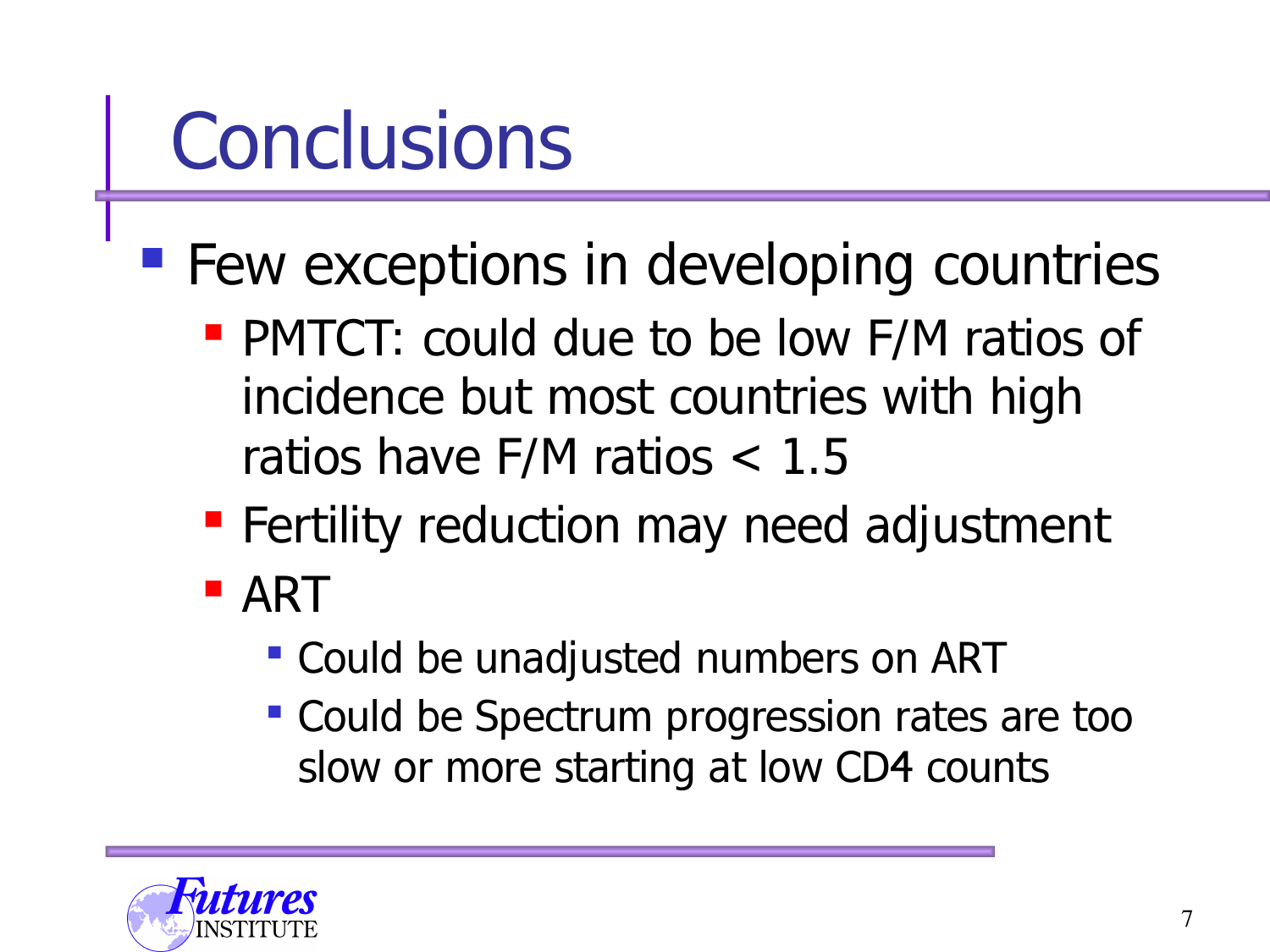

# Conclusions
Few exceptions in developing countries
PMTCT: could due to be low F/M ratios of incidence but most countries with high ratios have F/M ratios < 1.5
Fertility reduction may need adjustment
ART
Could be unadjusted numbers on ART
Could be Spectrum progression rates are too slow or more starting at low CD4 counts
7